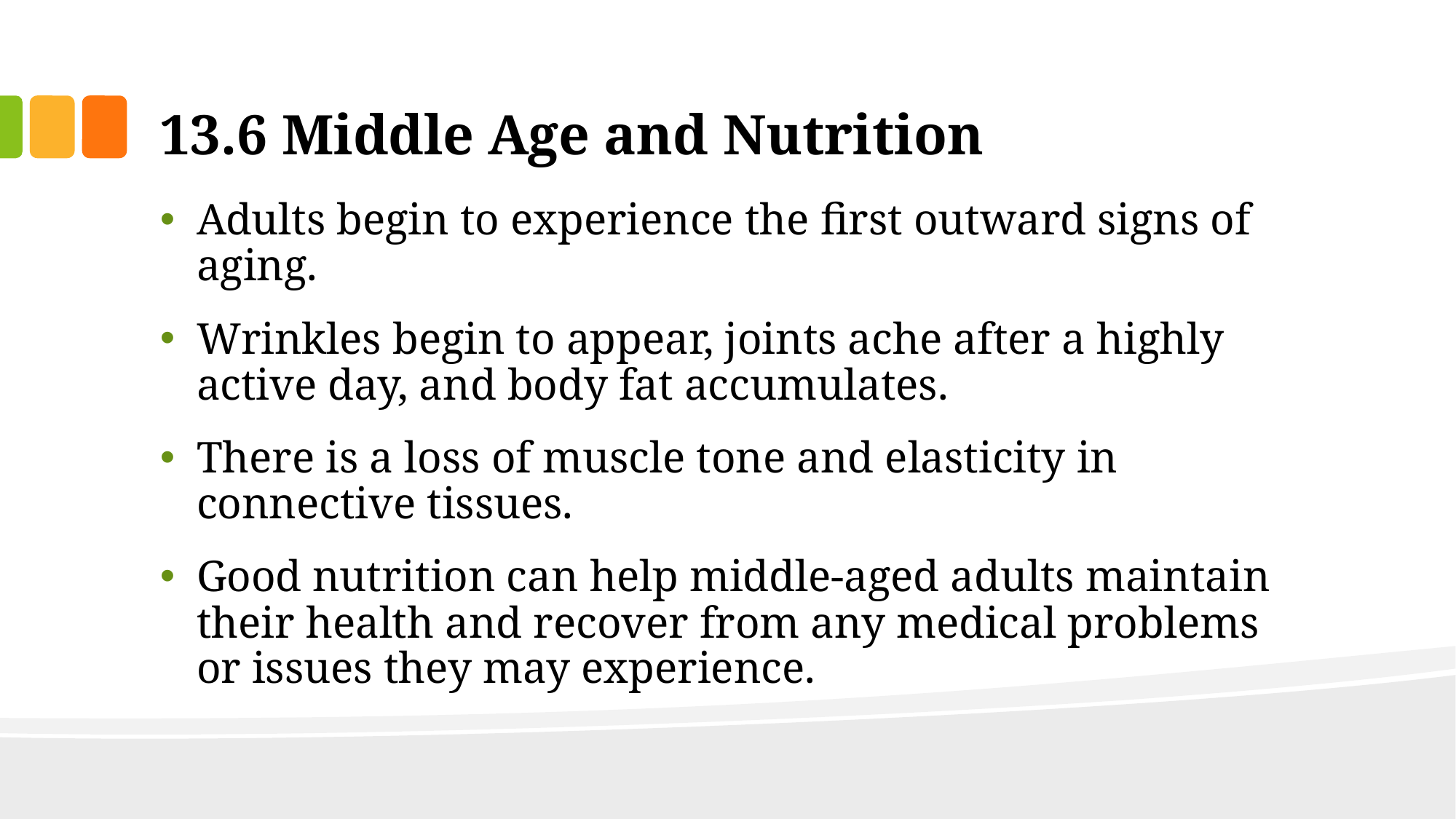

# 13.6 Middle Age and Nutrition
Adults begin to experience the first outward signs of aging.
Wrinkles begin to appear, joints ache after a highly active day, and body fat accumulates.
There is a loss of muscle tone and elasticity in connective tissues.
Good nutrition can help middle-aged adults maintain their health and recover from any medical problems or issues they may experience.